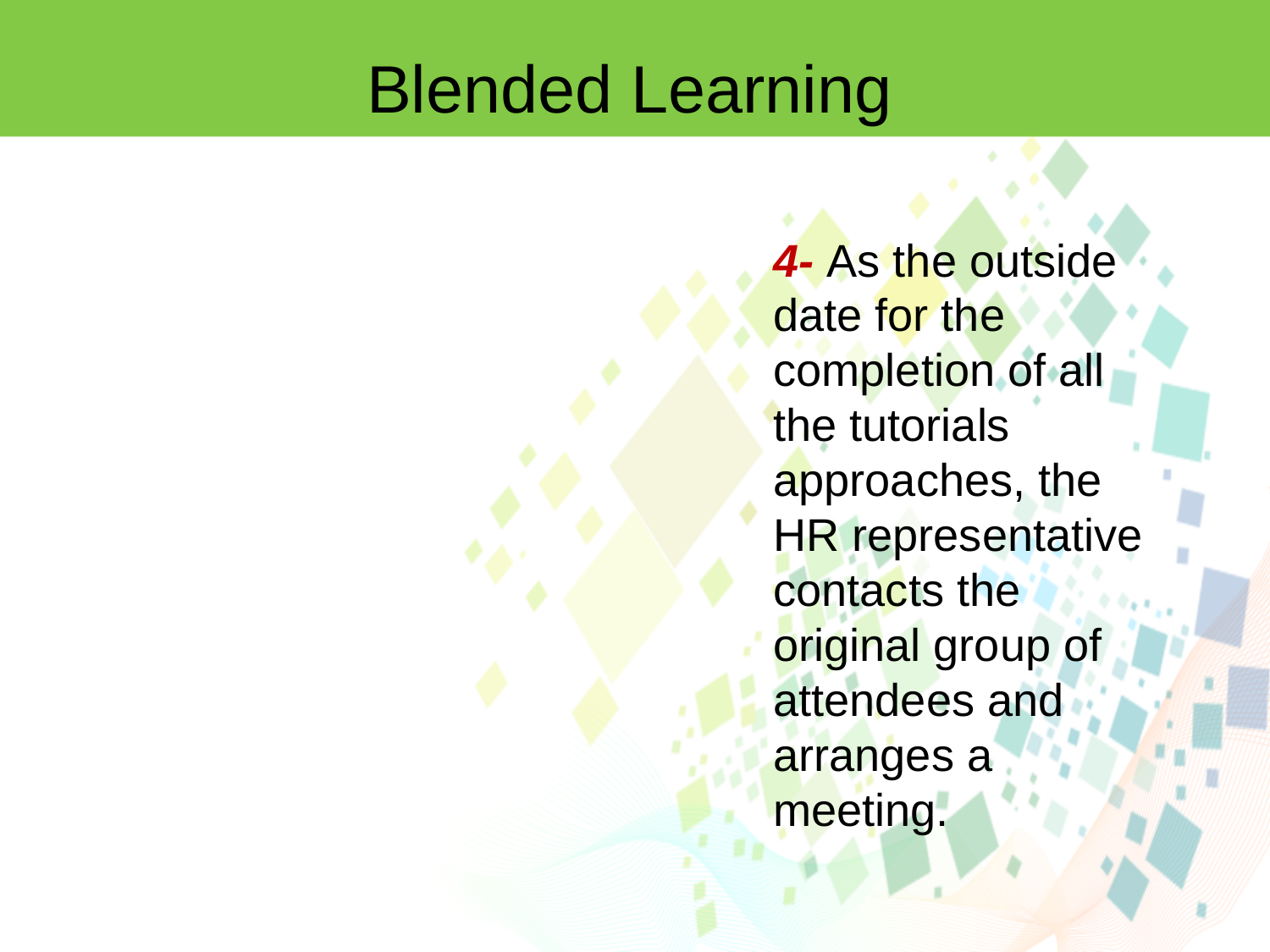

Blended Learning
4- As the outside date for the completion of all the tutorials approaches, the
HR representative contacts the original group of attendees and arranges a meeting.